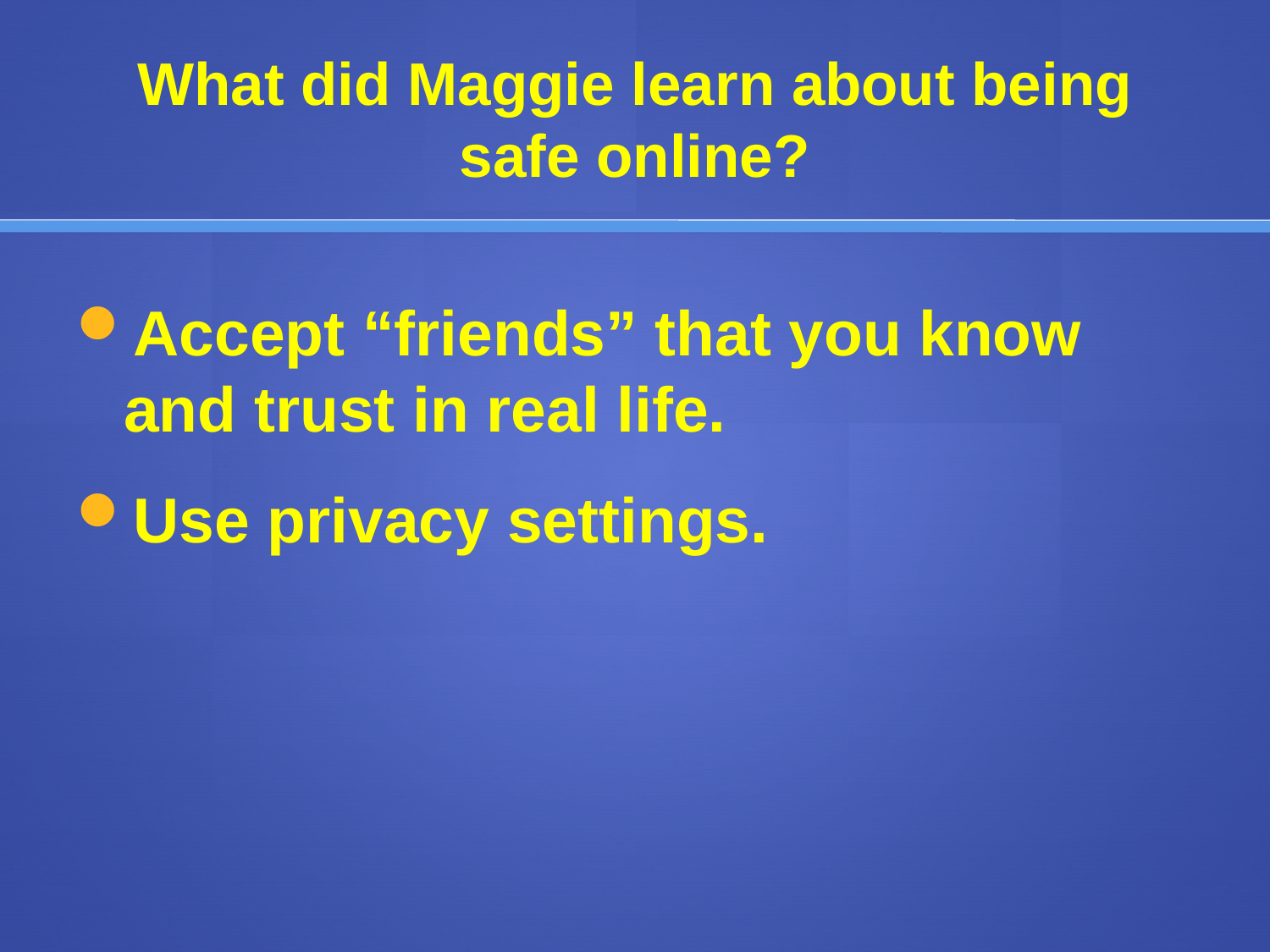

# What did Maggie learn about being safe online?
Accept “friends” that you know and trust in real life.
Use privacy settings.